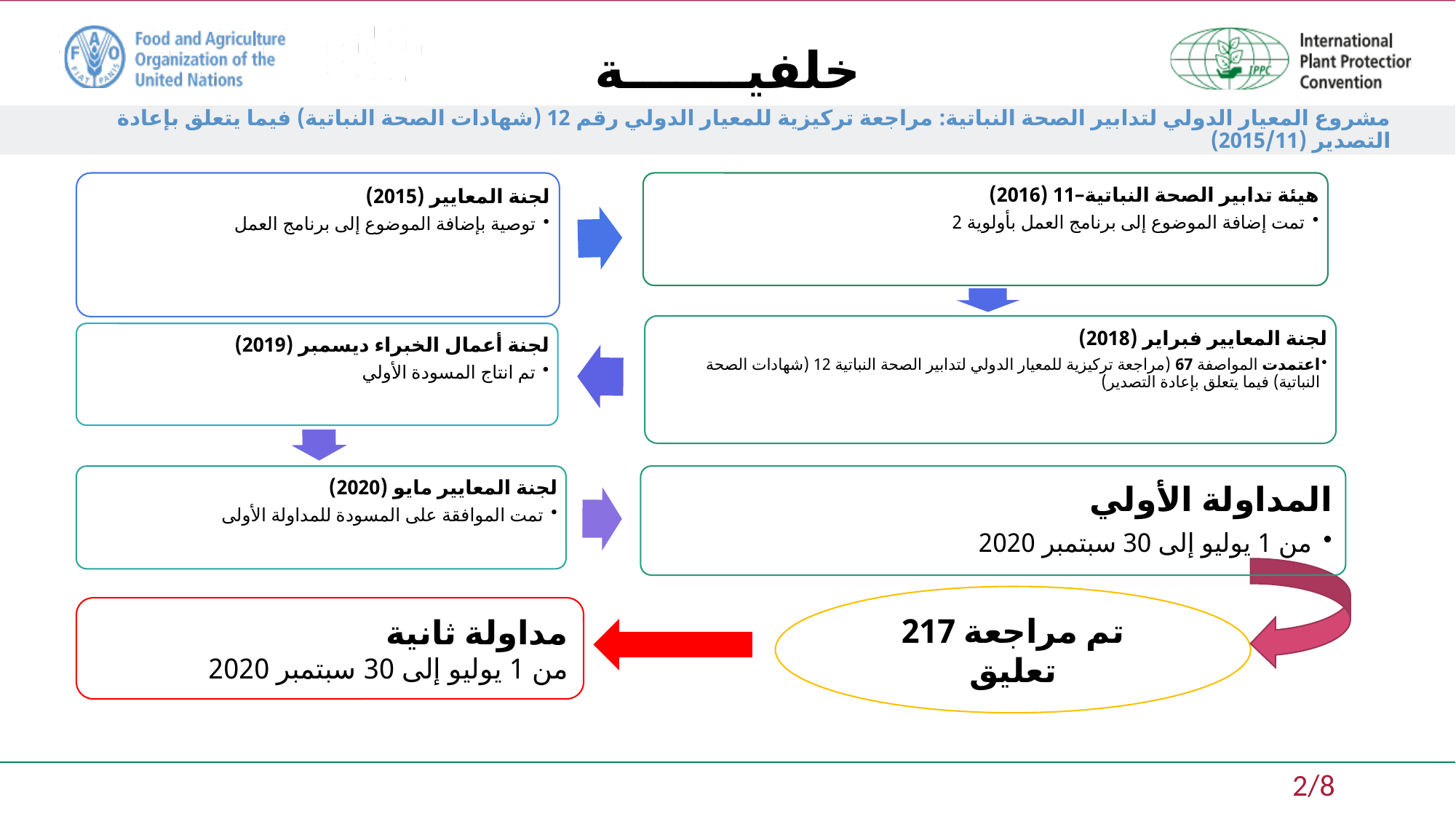

خلفيـــــــة
لجنة المعايير (2015)
توصية بإضافة الموضوع إلى برنامج العمل

هيئة تدابير الصحة النباتية–11 (2016)
تمت إضافة الموضوع إلى برنامج العمل بأولوية 2

لجنة المعايير فبراير (2018)
اعتمدت المواصفة 67 (مراجعة تركيزية للمعيار الدولي لتدابير الصحة النباتية 12 (شهادات الصحة النباتية) فيما يتعلق بإعادة التصدير)

لجنة أعمال الخبراء ديسمبر (2019)
تم انتاج المسودة الأولي

لجنة المعايير مايو (2020)
تمت الموافقة على المسودة للمداولة الأولى

المداولة الأولي
من 1 يوليو إلى 30 سبتمبر 2020

تم مراجعة 217 تعليق
مداولة ثانية
من 1 يوليو إلى 30 سبتمبر 2020